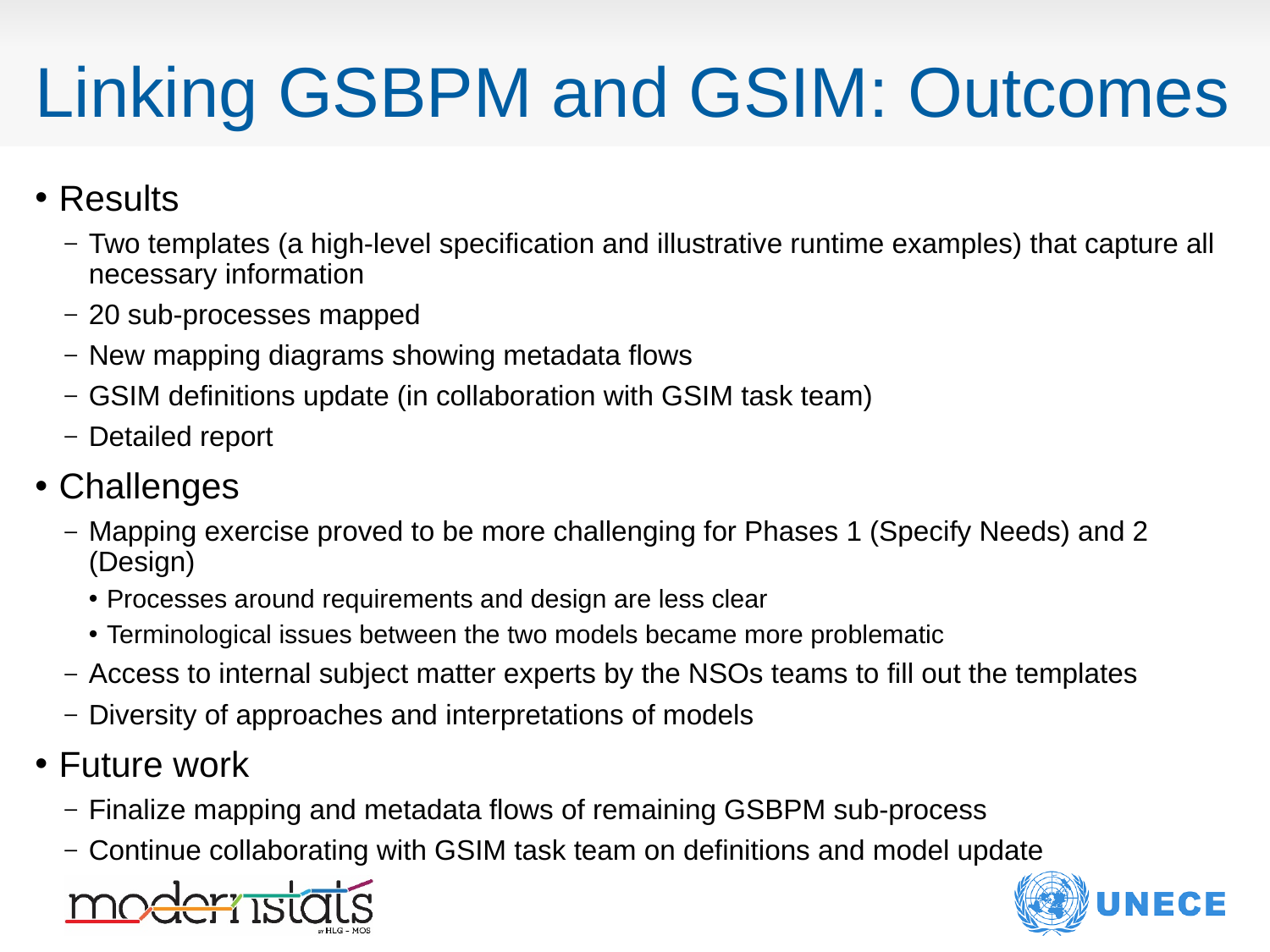

# Linking GSBPM and GSIM: Outcomes
Results
Two templates (a high-level specification and illustrative runtime examples) that capture all necessary information
20 sub-processes mapped
New mapping diagrams showing metadata flows
GSIM definitions update (in collaboration with GSIM task team)
Detailed report
Challenges
Mapping exercise proved to be more challenging for Phases 1 (Specify Needs) and 2 (Design)
Processes around requirements and design are less clear
Terminological issues between the two models became more problematic
Access to internal subject matter experts by the NSOs teams to fill out the templates
Diversity of approaches and interpretations of models
Future work
Finalize mapping and metadata flows of remaining GSBPM sub-process
Continue collaborating with GSIM task team on definitions and model update